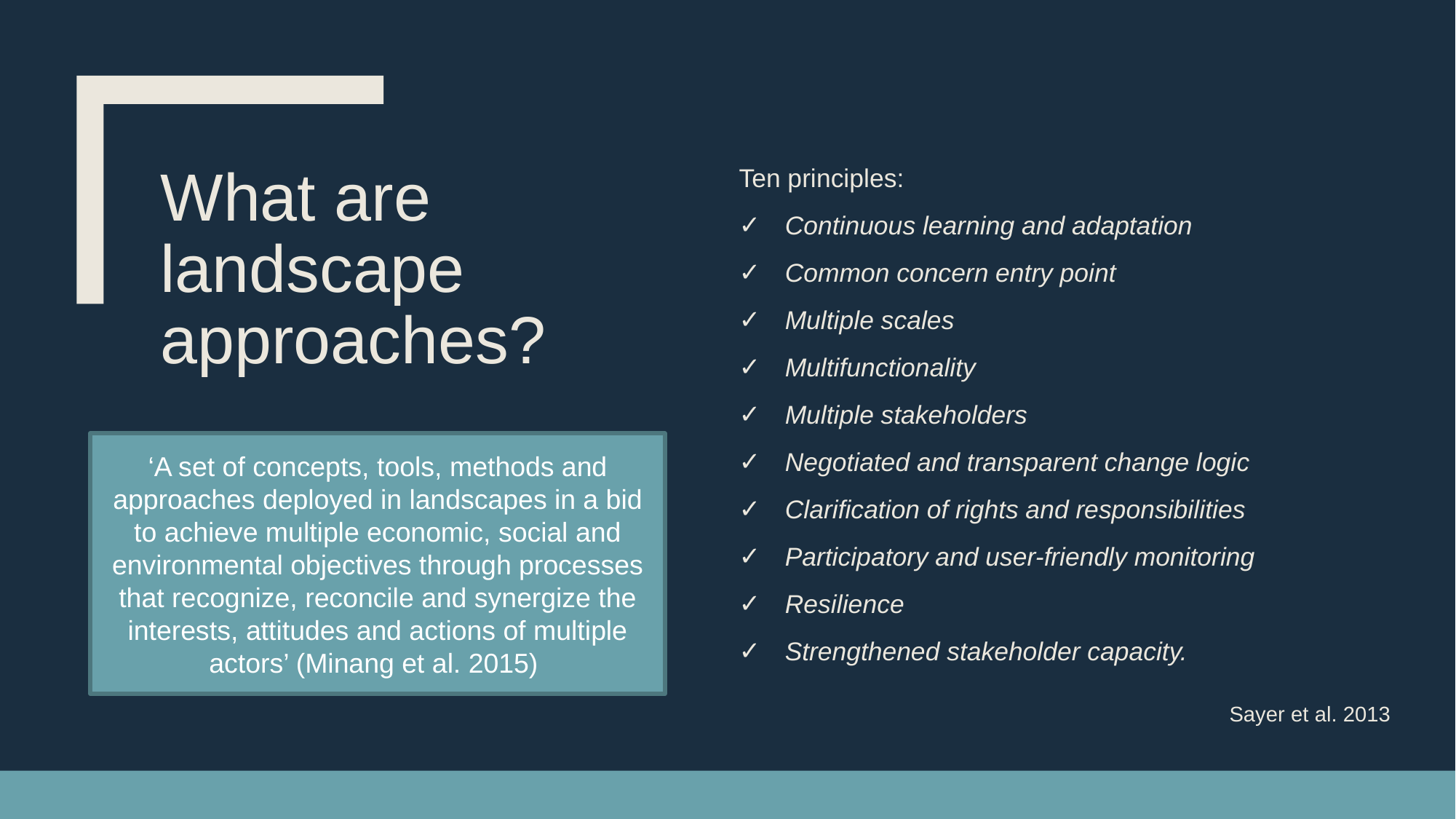

# What are landscape approaches?
Ten principles:
Continuous learning and adaptation
Common concern entry point
Multiple scales
Multifunctionality
Multiple stakeholders
Negotiated and transparent change logic
Clarification of rights and responsibilities
Participatory and user-friendly monitoring
Resilience
Strengthened stakeholder capacity.
‘A set of concepts, tools, methods and approaches deployed in landscapes in a bid to achieve multiple economic, social and environmental objectives through processes that recognize, reconcile and synergize the interests, attitudes and actions of multiple actors’ (Minang et al. 2015)
Sayer et al. 2013